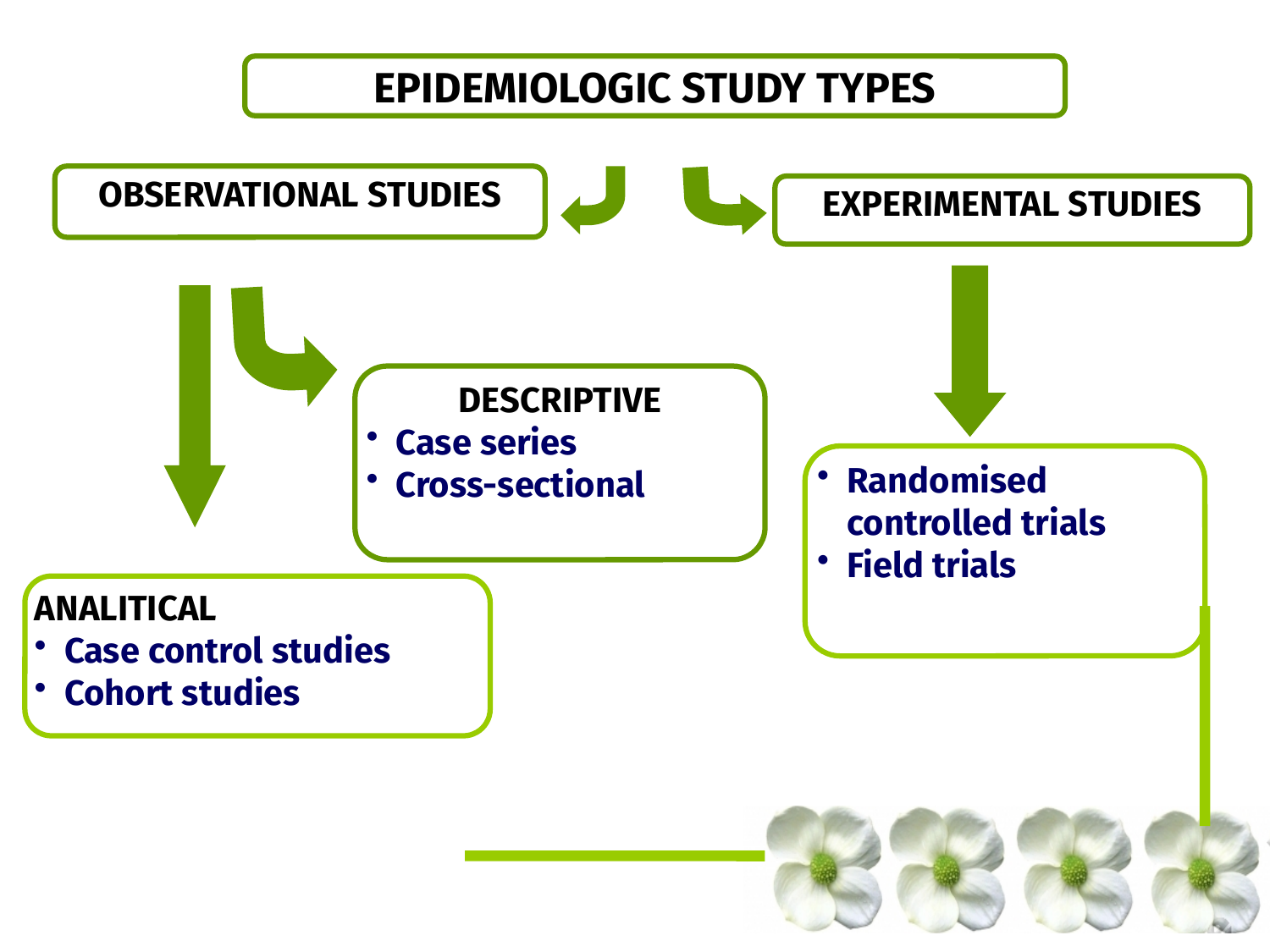

EPIDEMIOLOGIC STUDY TYPES

OBSERVATIONAL STUDIES

EXPERIMENTAL STUDIES

DESCRIPTIVE
Case series
Cross-sectional
Randomised controlled trials
Field trials
ANALITICAL
Case control studies
Cohort studies